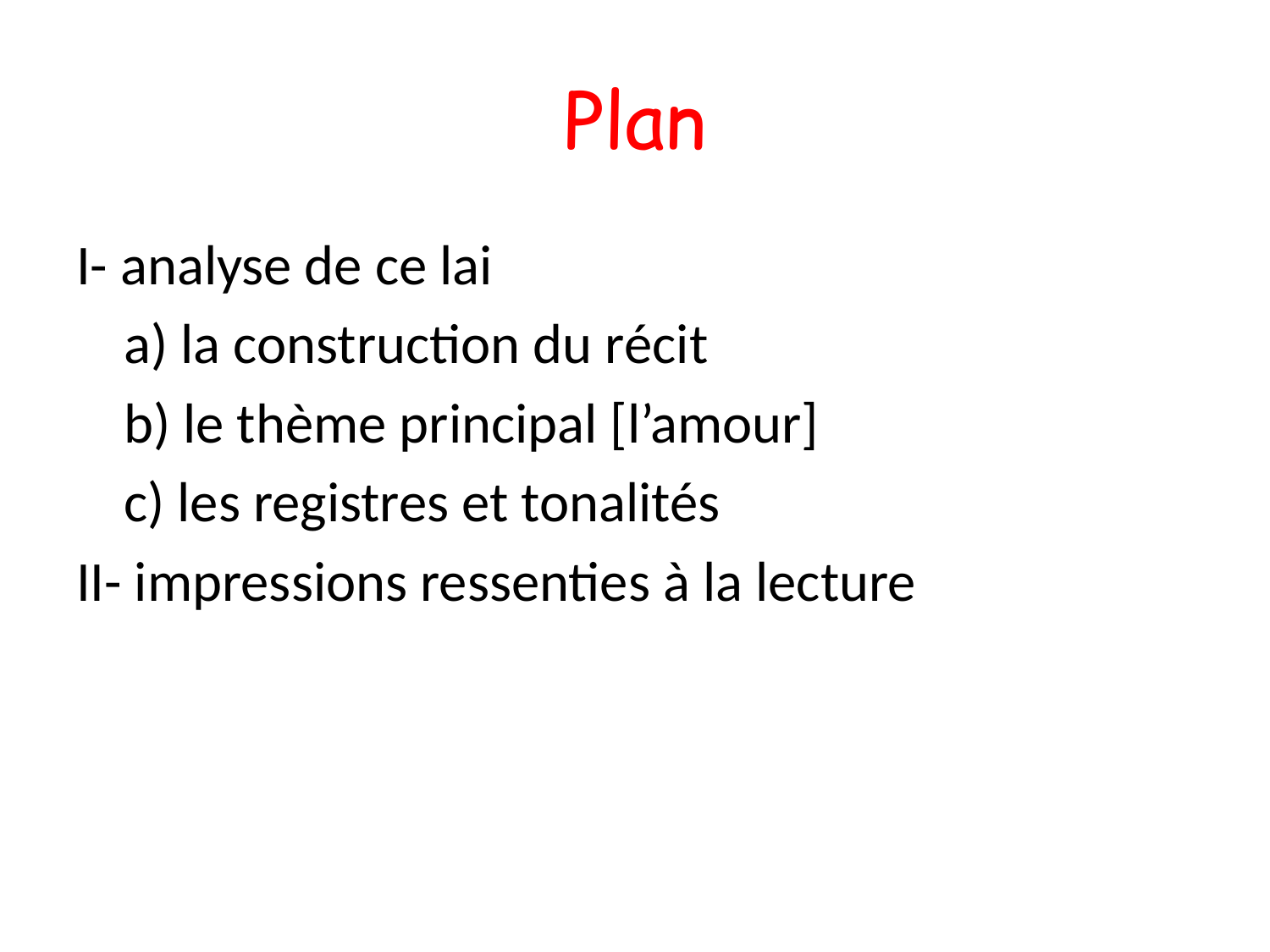

# Plan
I- analyse de ce lai
	a) la construction du récit
	b) le thème principal [l’amour]
	c) les registres et tonalités
II- impressions ressenties à la lecture